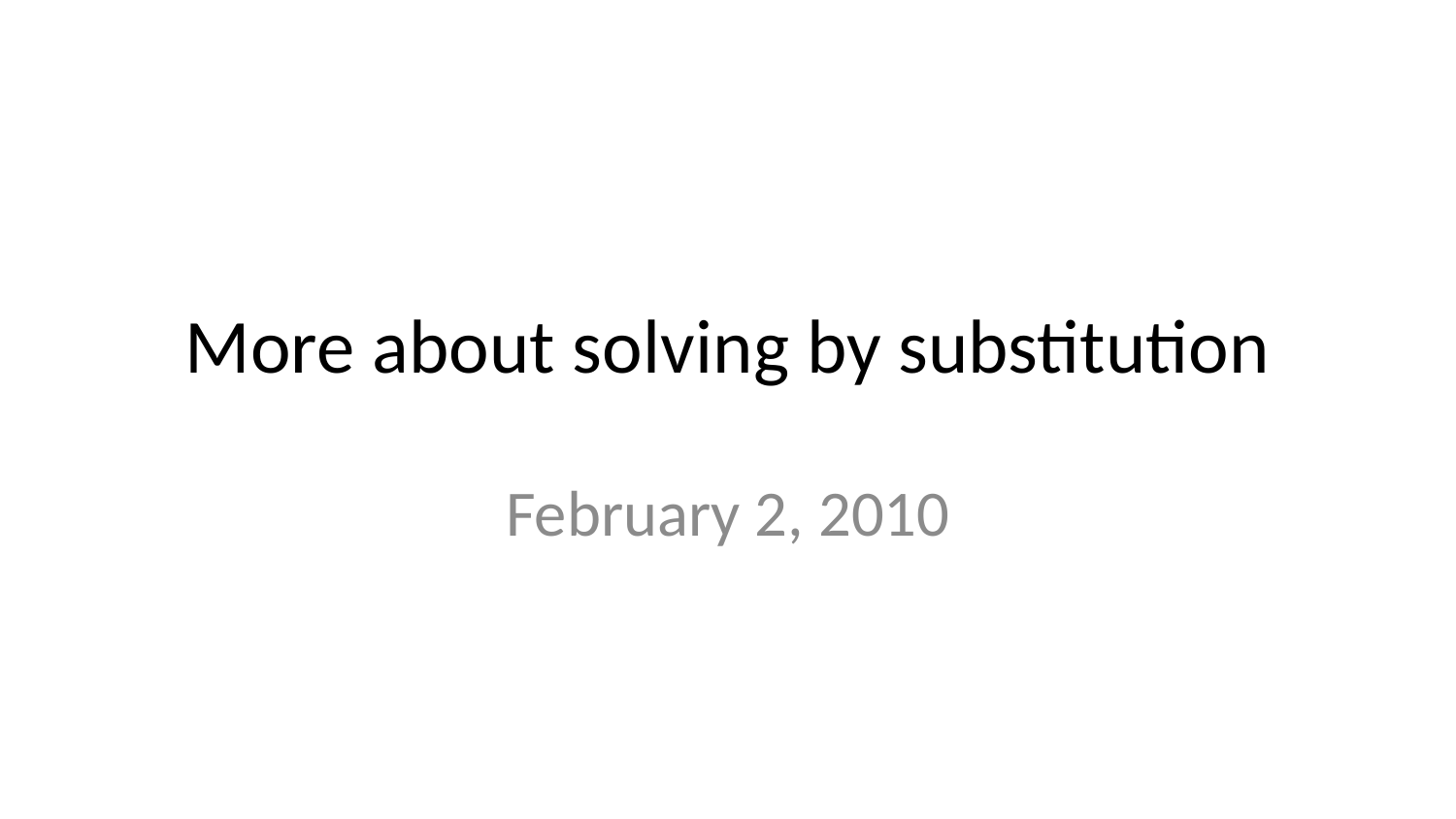

# More about solving by substitution
February 2, 2010